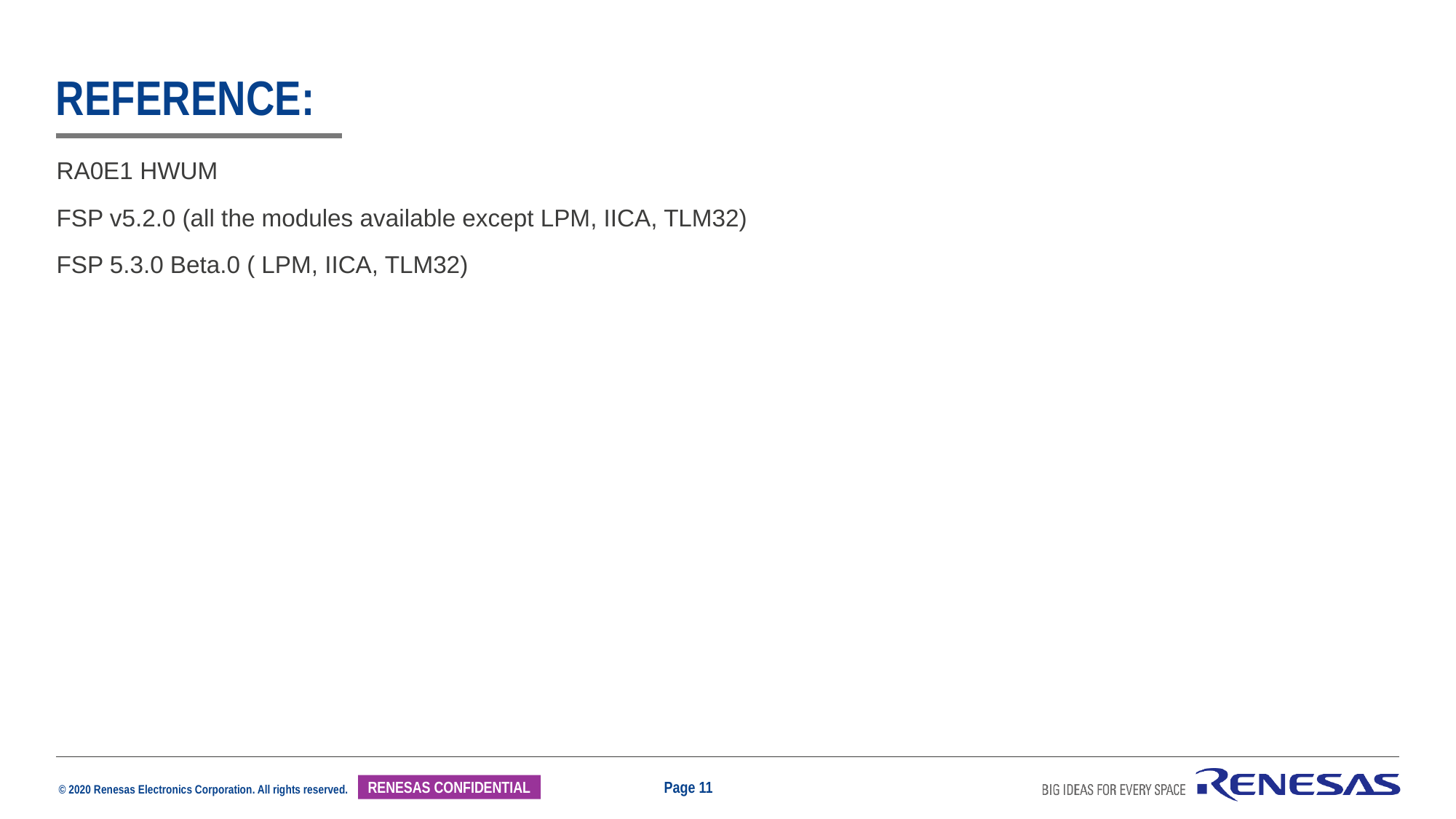

# Reference:
RA0E1 HWUM
FSP v5.2.0 (all the modules available except LPM, IICA, TLM32)
FSP 5.3.0 Beta.0 ( LPM, IICA, TLM32)